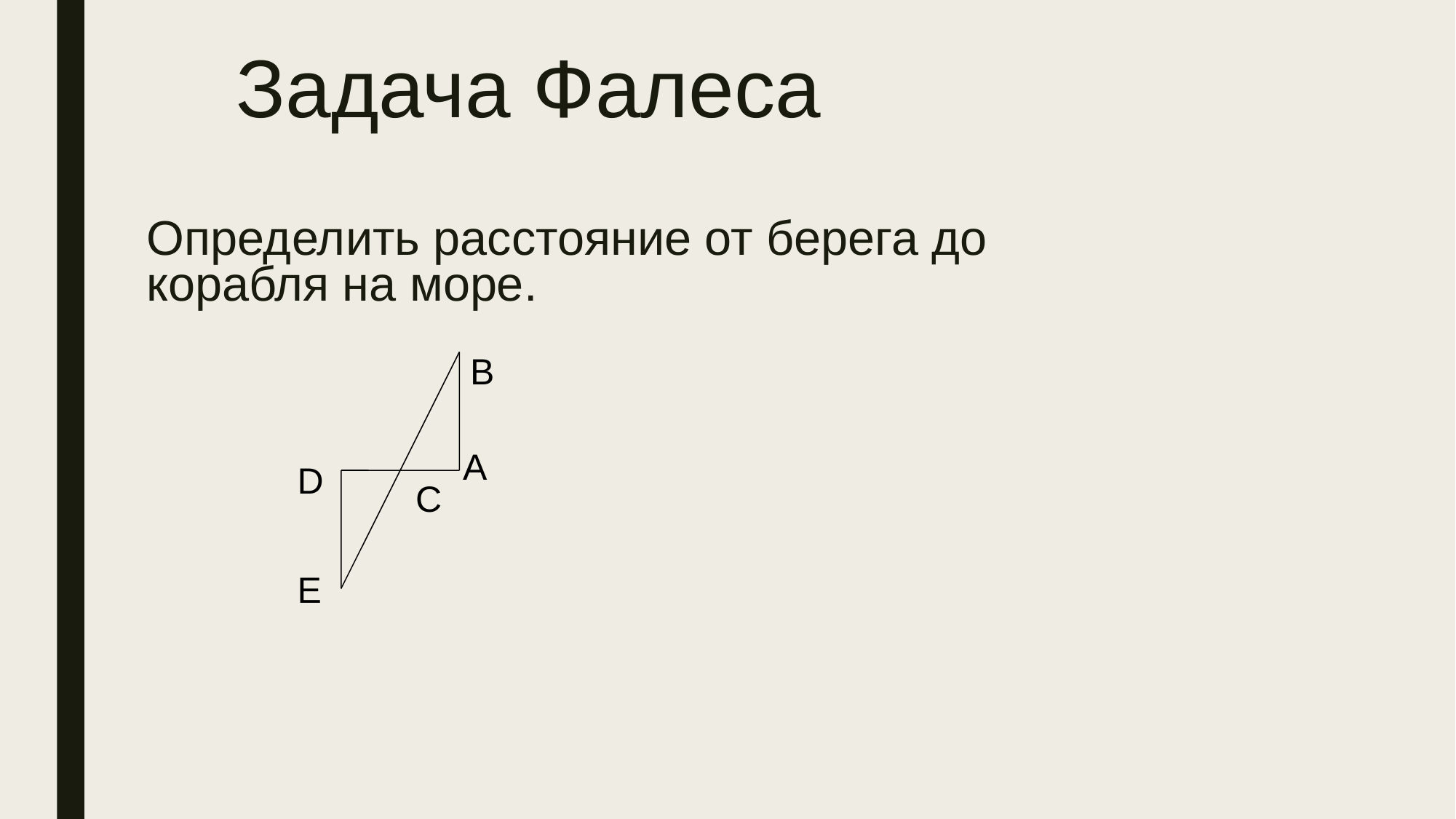

# Задача Фалеса

Определить расстояние от берега до корабля на море.

B

A
D

C
E